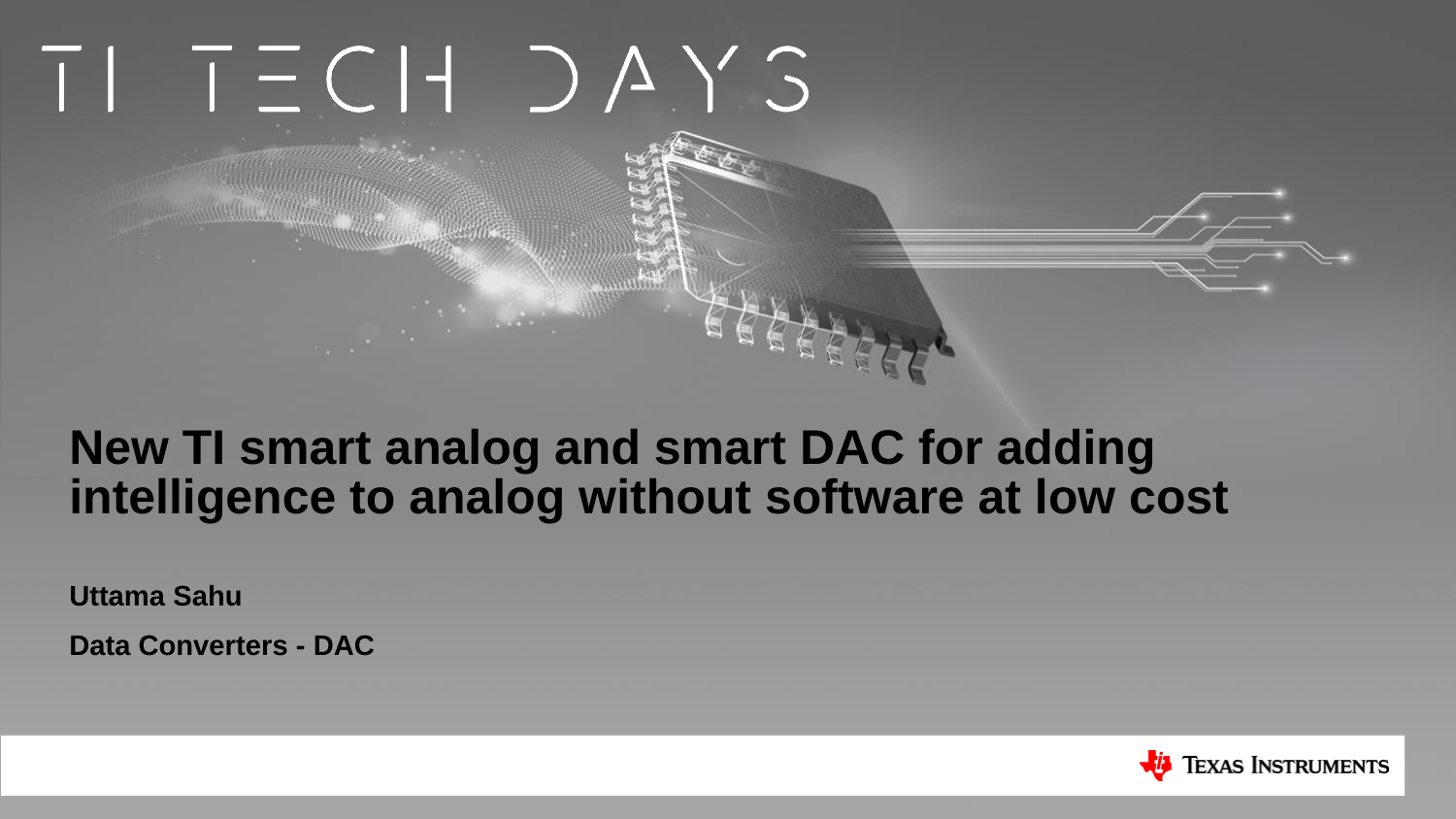

# New TI smart analog and smart DAC for adding intelligence to analog without software at low cost
Uttama Sahu
Data Converters - DAC